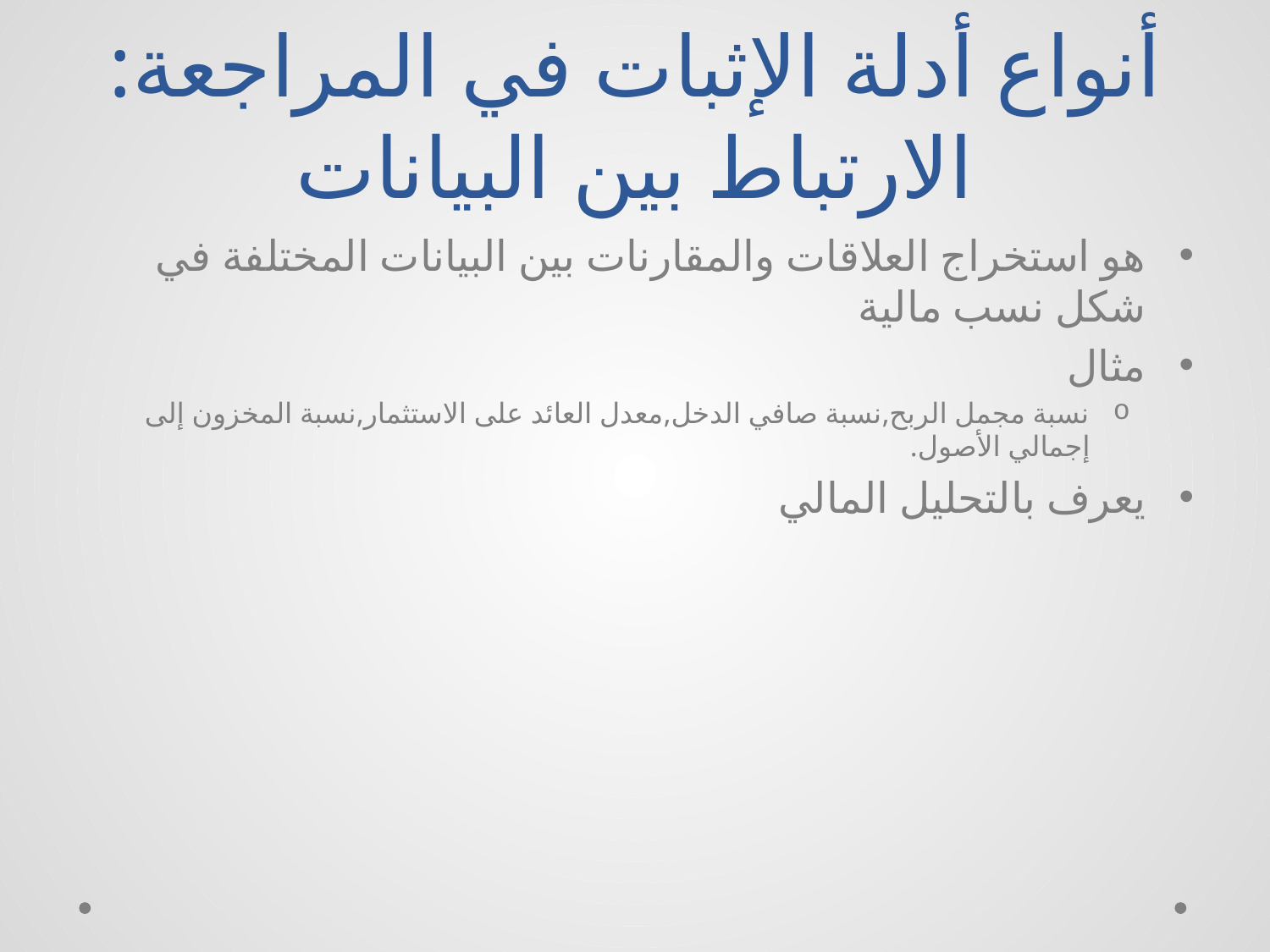

# أنواع أدلة الإثبات في المراجعة: الارتباط بين البيانات
هو استخراج العلاقات والمقارنات بين البيانات المختلفة في شكل نسب مالية
مثال
نسبة مجمل الربح,نسبة صافي الدخل,معدل العائد على الاستثمار,نسبة المخزون إلى إجمالي الأصول.
يعرف بالتحليل المالي